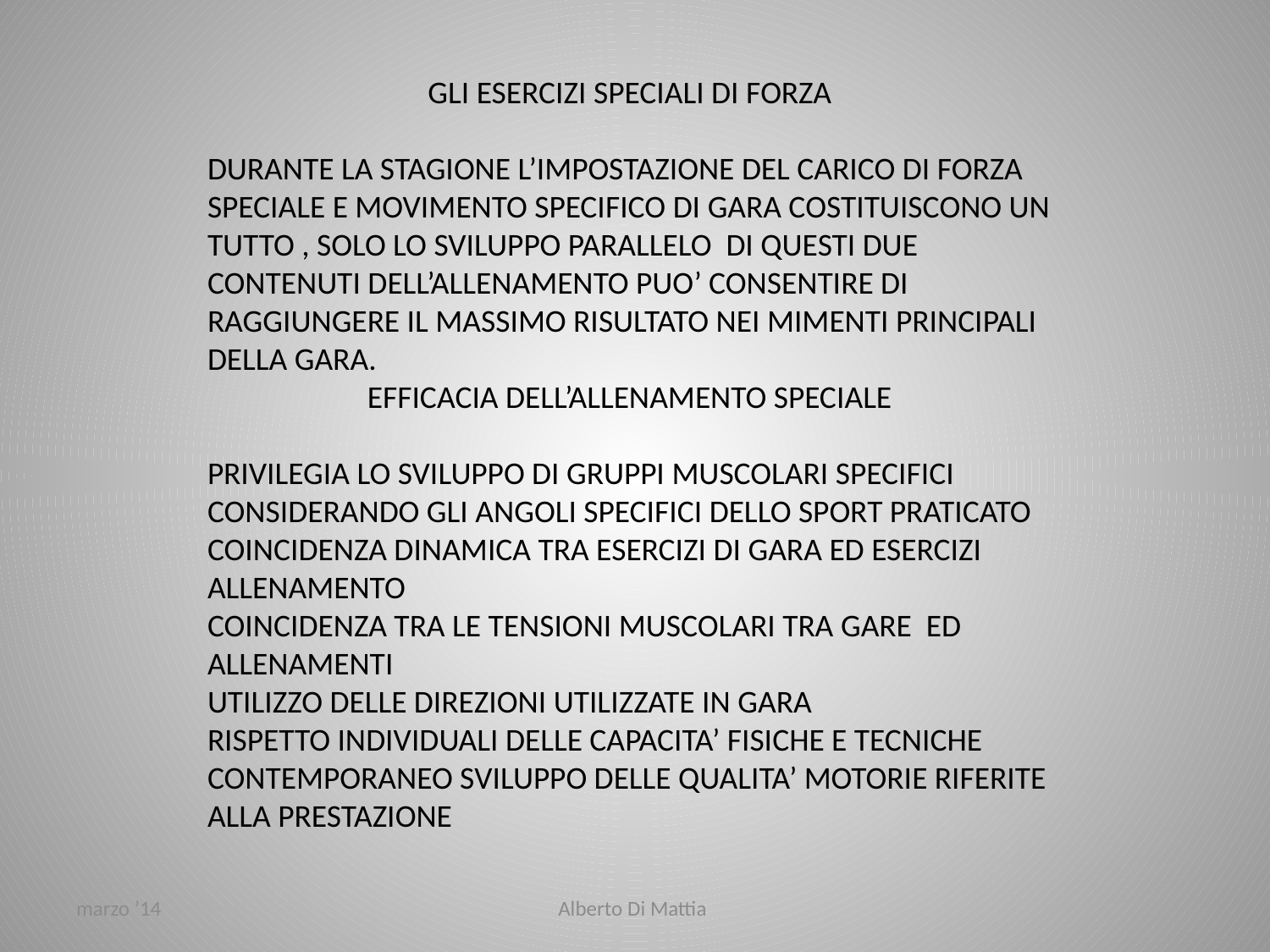

GLI ESERCIZI SPECIALI DI FORZA

DURANTE LA STAGIONE L’IMPOSTAZIONE DEL CARICO DI FORZA SPECIALE E MOVIMENTO SPECIFICO DI GARA COSTITUISCONO UN TUTTO , SOLO LO SVILUPPO PARALLELO  DI QUESTI DUE CONTENUTI DELL’ALLENAMENTO PUO’ CONSENTIRE DI RAGGIUNGERE IL MASSIMO RISULTATO NEI MIMENTI PRINCIPALI DELLA GARA.
EFFICACIA DELL’ALLENAMENTO SPECIALE

PRIVILEGIA LO SVILUPPO DI GRUPPI MUSCOLARI SPECIFICI CONSIDERANDO GLI ANGOLI SPECIFICI DELLO SPORT PRATICATO
COINCIDENZA DINAMICA TRA ESERCIZI DI GARA ED ESERCIZI ALLENAMENTO
COINCIDENZA TRA LE TENSIONI MUSCOLARI TRA GARE  ED ALLENAMENTI
UTILIZZO DELLE DIREZIONI UTILIZZATE IN GARA
RISPETTO INDIVIDUALI DELLE CAPACITA’ FISICHE E TECNICHE
CONTEMPORANEO SVILUPPO DELLE QUALITA’ MOTORIE RIFERITE ALLA PRESTAZIONE
marzo ’14
Alberto Di Mattia